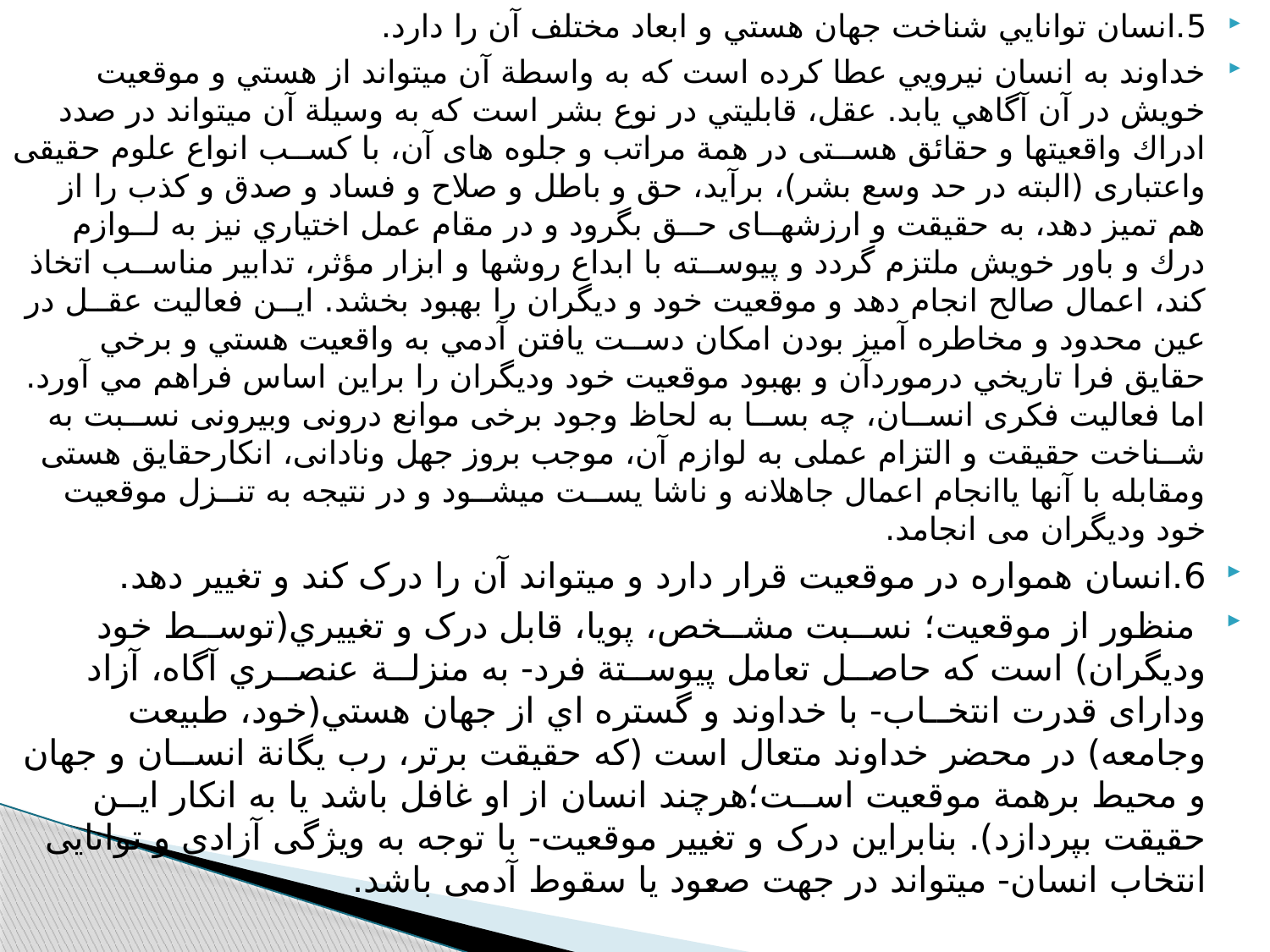

5.انسان توانايي شناخت جهان هستي و ابعاد مختلف آن را دارد.
خداوند به انسان نيرويي عطا كرده است كه به واسطة آن ميتواند از هستي و موقعيت خويش در آن آگاهي يابد. عقل، قابليتي در نوع بشر است كه به وسيلة آن ميتواند در صدد ادراك واقعيتها و حقائق هســتی در همة مراتب و جلوه های آن، با کســب انواع علوم حقيقی واعتباری (البته در حد وسع بشر)، برآيد، حق و باطل و صلاح و فساد و صدق و كذب را از هم تميز دهد، به حقيقت و ارزشهــای حــق بگرود و در مقام عمل اختياري نيز به لــوازم درك و باور خويش ملتزم گردد و پيوســته با ابداع روشها و ابزار مؤثر، تدابير مناســب اتخاذ کند، اعمال صالح انجام دهد و موقعيت خود و ديگران را بهبود بخشد. ايــن فعاليت عقــل در عين محدود و مخاطره آميز بودن امکان دســت يافتن آدمي به واقعيت هستي و برخي حقايق فرا تاريخي درموردآن و بهبود موقعيت خود وديگران را براين اساس فراهم مي آورد. اما فعاليت فکری انســان، چه بســا به لحاظ وجود برخی موانع درونی وبيرونی نســبت به شــناخت حقيقت و التزام عملی به لوازم آن، موجب بروز جهل ونادانی، انکارحقايق هستی ومقابله با آنها ياانجام اعمال جاهلانه و ناشا يســت میشــود و در نتيجه به تنــزل موقعيت خود وديگران می انجامد.
6.انسان همواره در موقعيت قرار دارد و ميتواند آن را درک کند و تغيير دهد.
 منظور از موقعيت؛ نســبت مشــخص، پويا، قابل درک و تغييري(توســط خود وديگران) است که حاصــل تعامل پيوســتة فرد- به منزلــة عنصــري آگاه، آزاد ودارای قدرت انتخــاب- با خداوند و گستره اي از جهان هستي(خود، طبيعت وجامعه) در محضر خداوند متعال است (که حقيقت برتر، رب يگانة انســان و جهان و محيط برهمة موقعيت اســت؛هرچند انسان از او غافل باشد يا به انکار ايــن حقيقت بپردازد). بنابراين درک و تغيير موقعيت- با توجه به ويژگی آزادی و توانايی انتخاب انسان- میتواند در جهت صعود يا سقوط آدمی باشد.